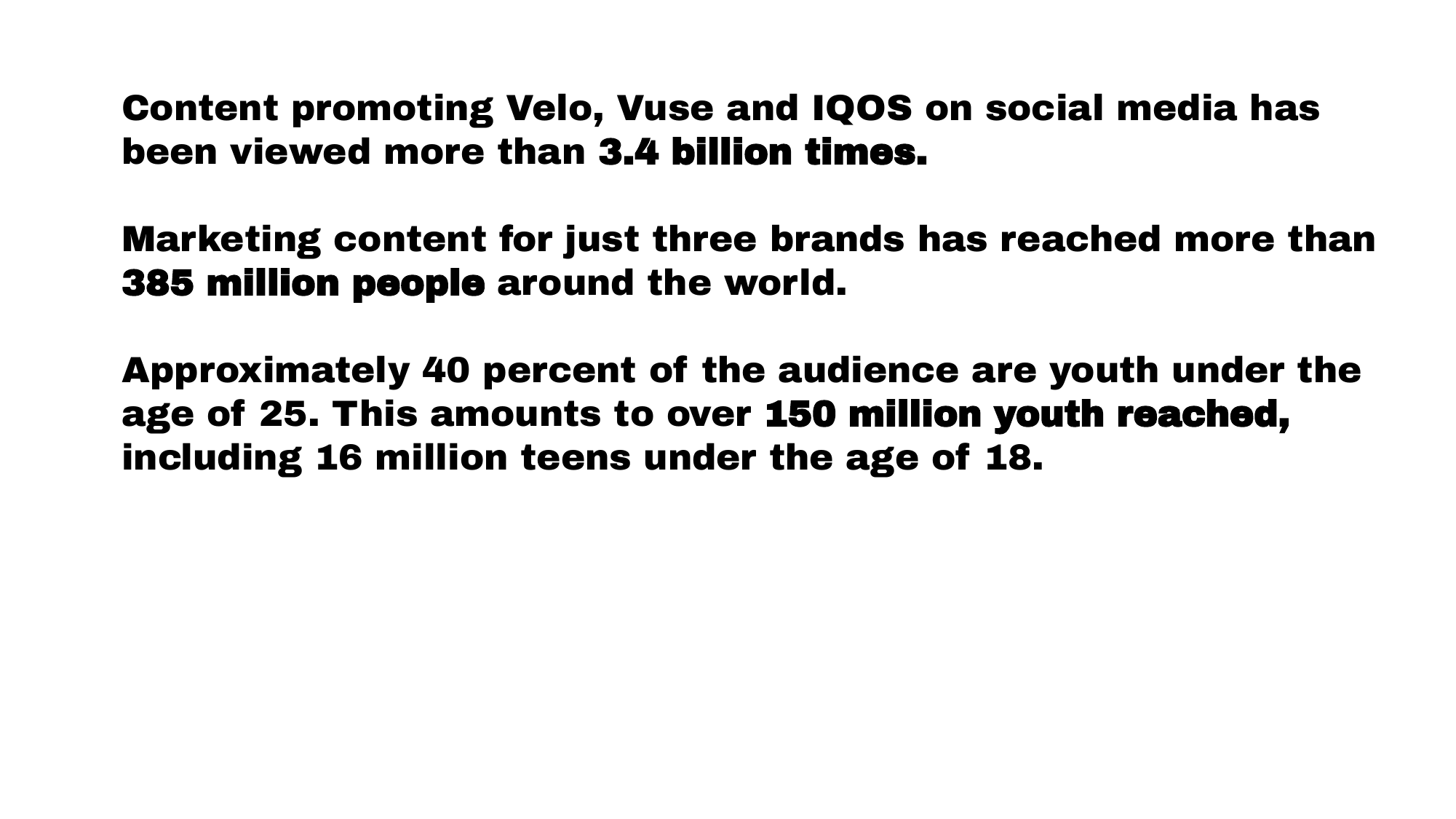

Content promoting Velo, Vuse and IQOS on social media has been viewed more than 3.4 billion times.

Marketing content for just three brands has reached more than 385 million people around the world.

Approximately 40 percent of the audience are youth under the age of 25. This amounts to over 150 million youth reached, including 16 million teens under the age of 18.